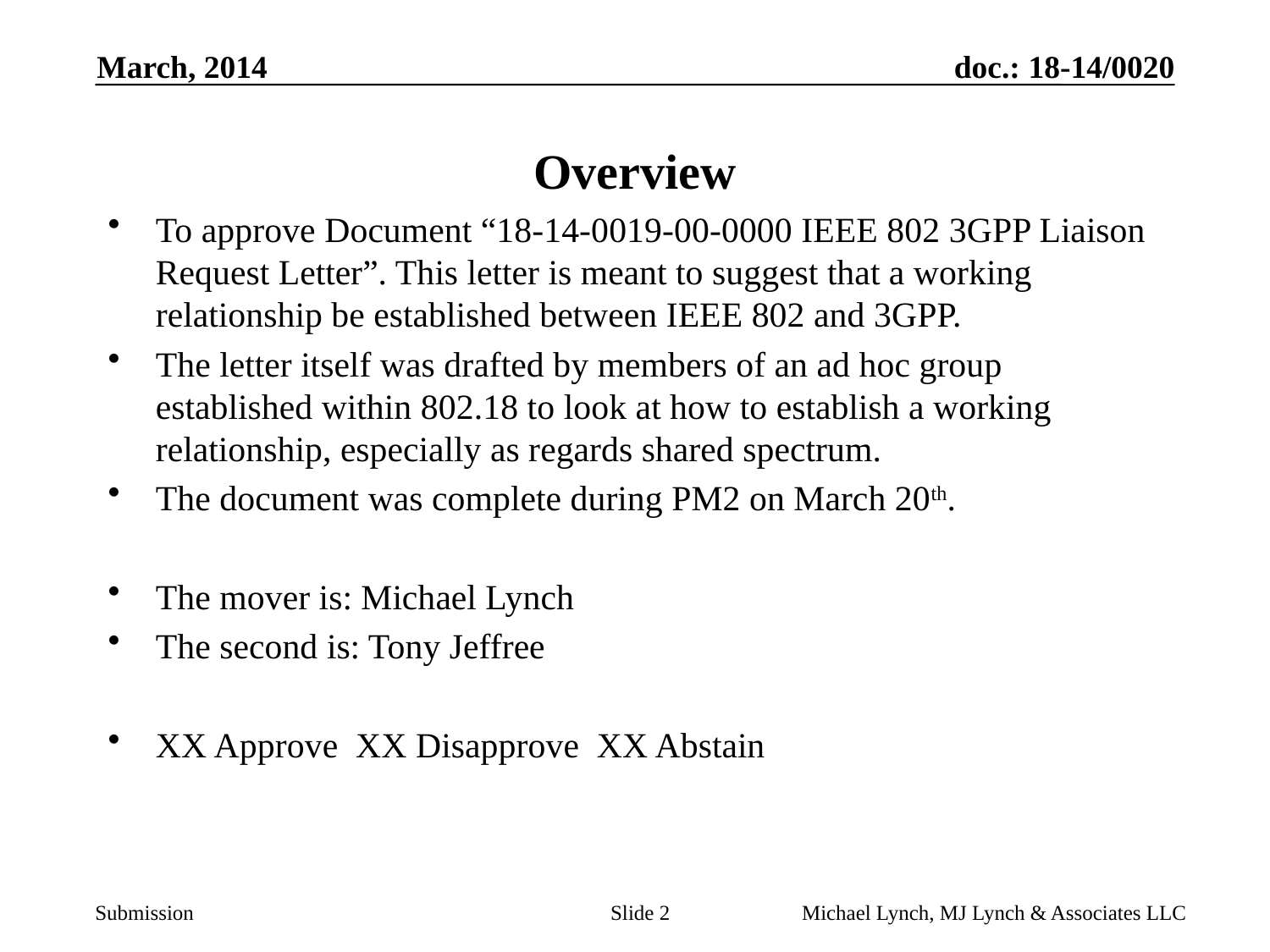

March, 2014
# Overview
To approve Document “18-14-0019-00-0000 IEEE 802 3GPP Liaison Request Letter”. This letter is meant to suggest that a working relationship be established between IEEE 802 and 3GPP.
The letter itself was drafted by members of an ad hoc group established within 802.18 to look at how to establish a working relationship, especially as regards shared spectrum.
The document was complete during PM2 on March 20th.

The mover is: Michael Lynch
The second is: Tony Jeffree

XX Approve  XX Disapprove  XX Abstain
Slide 2
Michael Lynch, MJ Lynch & Associates LLC